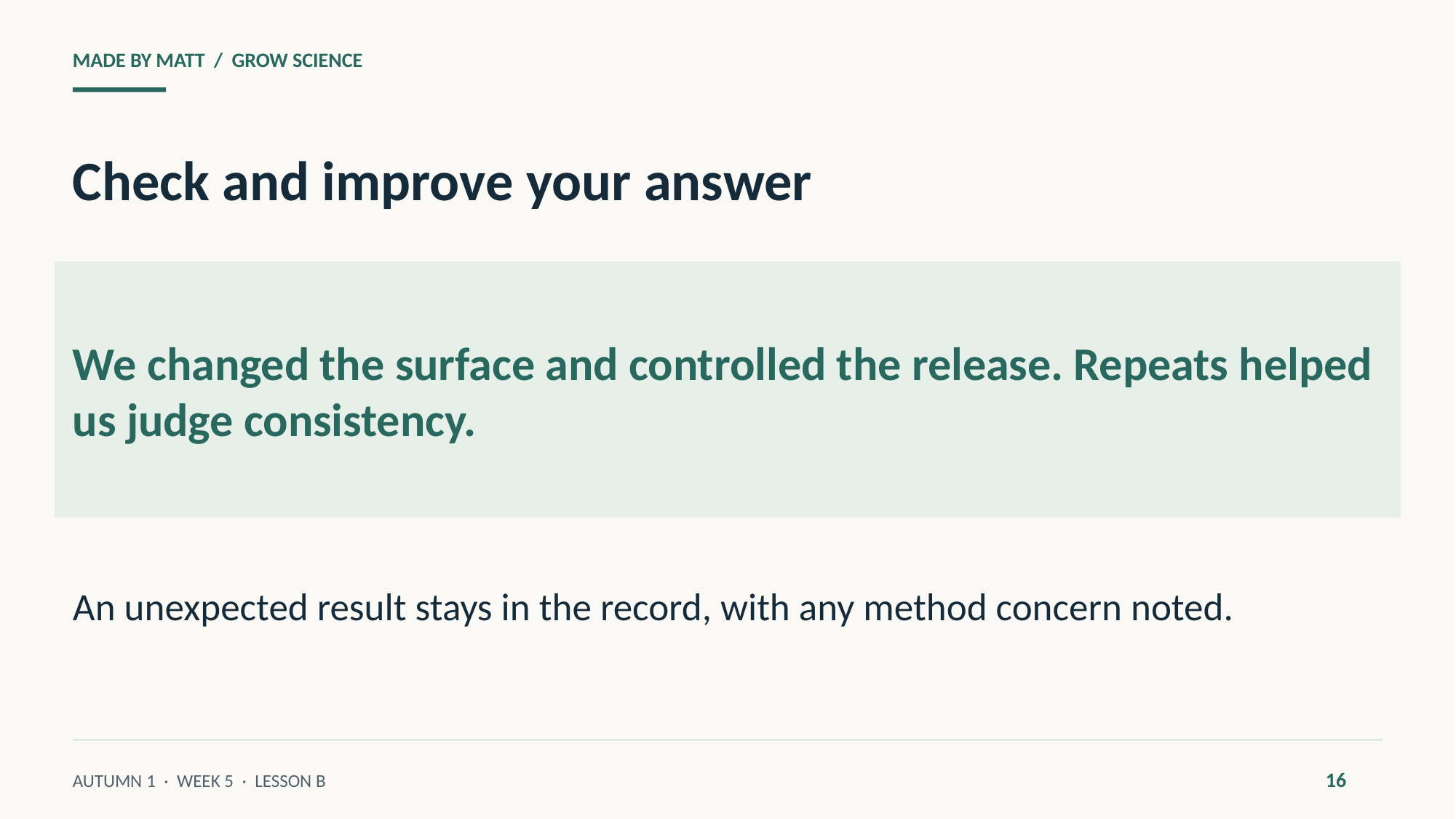

MADE BY MATT  /  GROW SCIENCE

Check and improve your answer
We changed the surface and controlled the release. Repeats helped us judge consistency.
An unexpected result stays in the record, with any method concern noted.

16
AUTUMN 1  ·  WEEK 5  ·  LESSON B